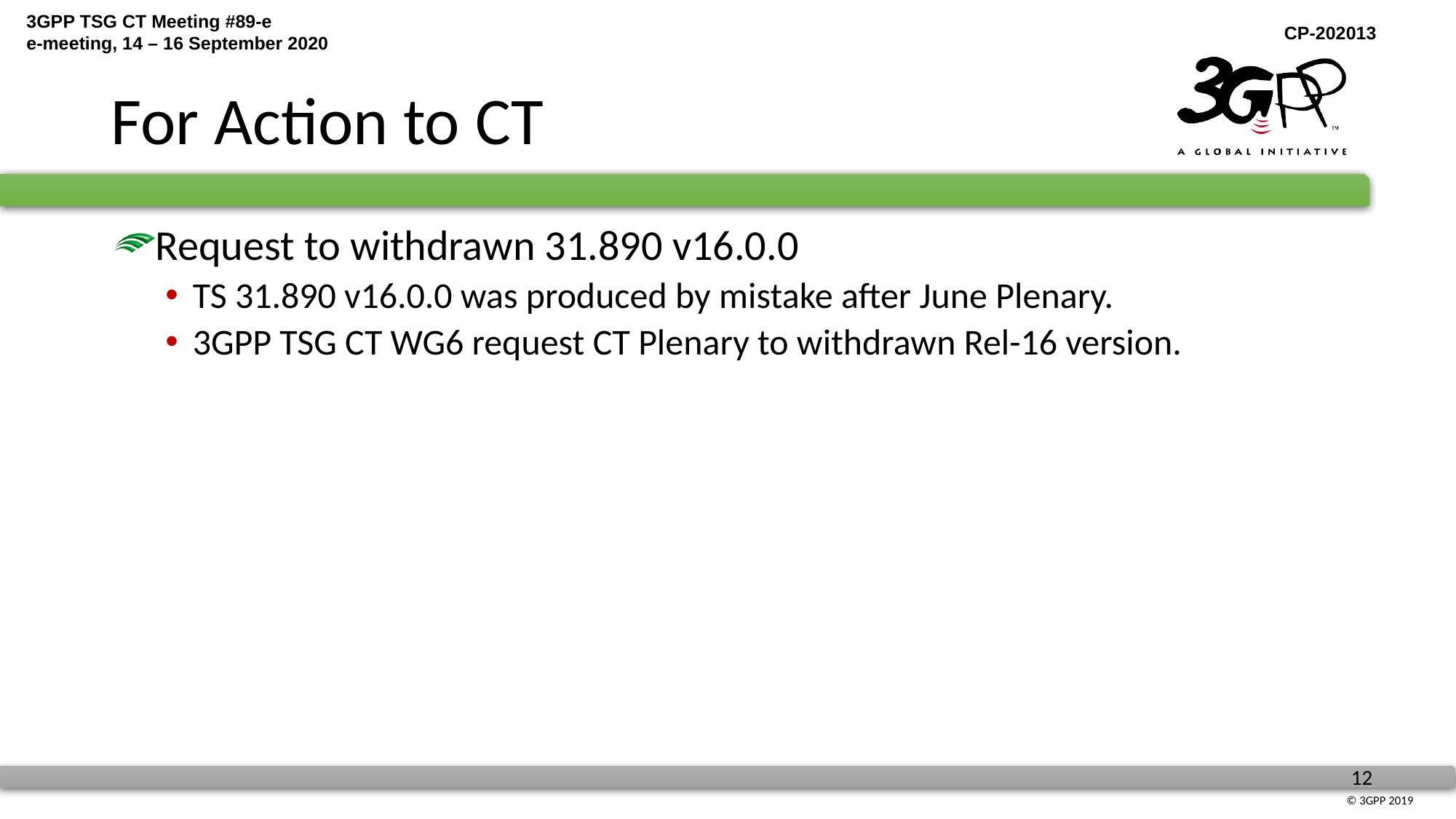

# For Action to CT
Request to withdrawn 31.890 v16.0.0
TS 31.890 v16.0.0 was produced by mistake after June Plenary.
3GPP TSG CT WG6 request CT Plenary to withdrawn Rel-16 version.